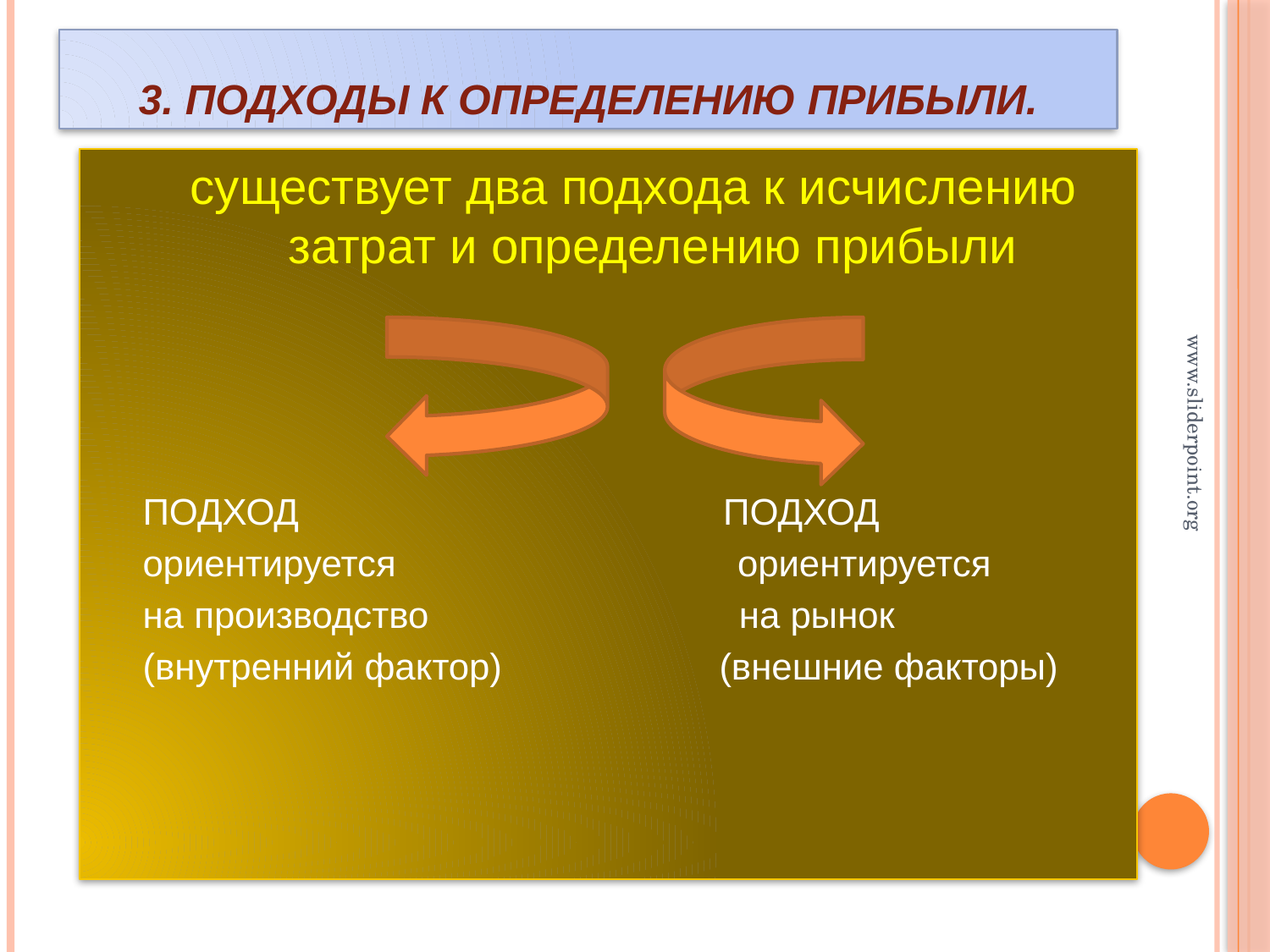

# 3. Подходы к определению прибыли.
существует два подхода к исчислению затрат и определению прибыли

ПОДХОД                                         ПОДХОД
ориентируется                                 ориентируется
на производство                              на рынок
(внутренний фактор)                     (внешние факторы)

www.sliderpoint.org